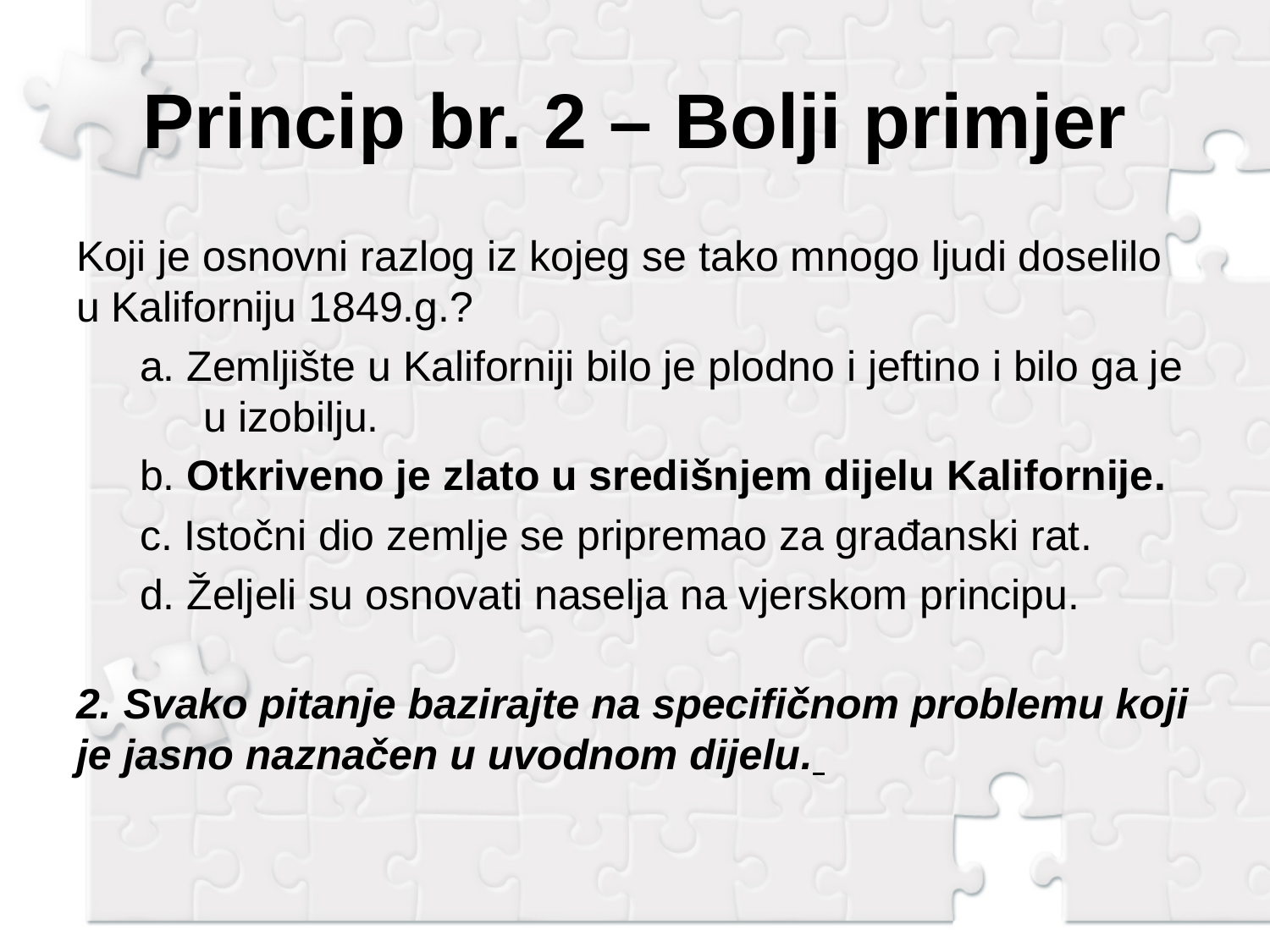

# Princip br. 2 – Bolji primjer
Koji je osnovni razlog iz kojeg se tako mnogo ljudi doselilo u Kaliforniju 1849.g.?
a. Zemljište u Kaliforniji bilo je plodno i jeftino i bilo ga je u izobilju.
b. Otkriveno je zlato u središnjem dijelu Kalifornije.
c. Istočni dio zemlje se pripremao za građanski rat.
d. Željeli su osnovati naselja na vjerskom principu.

2. Svako pitanje bazirajte na specifičnom problemu koji je jasno naznačen u uvodnom dijelu.